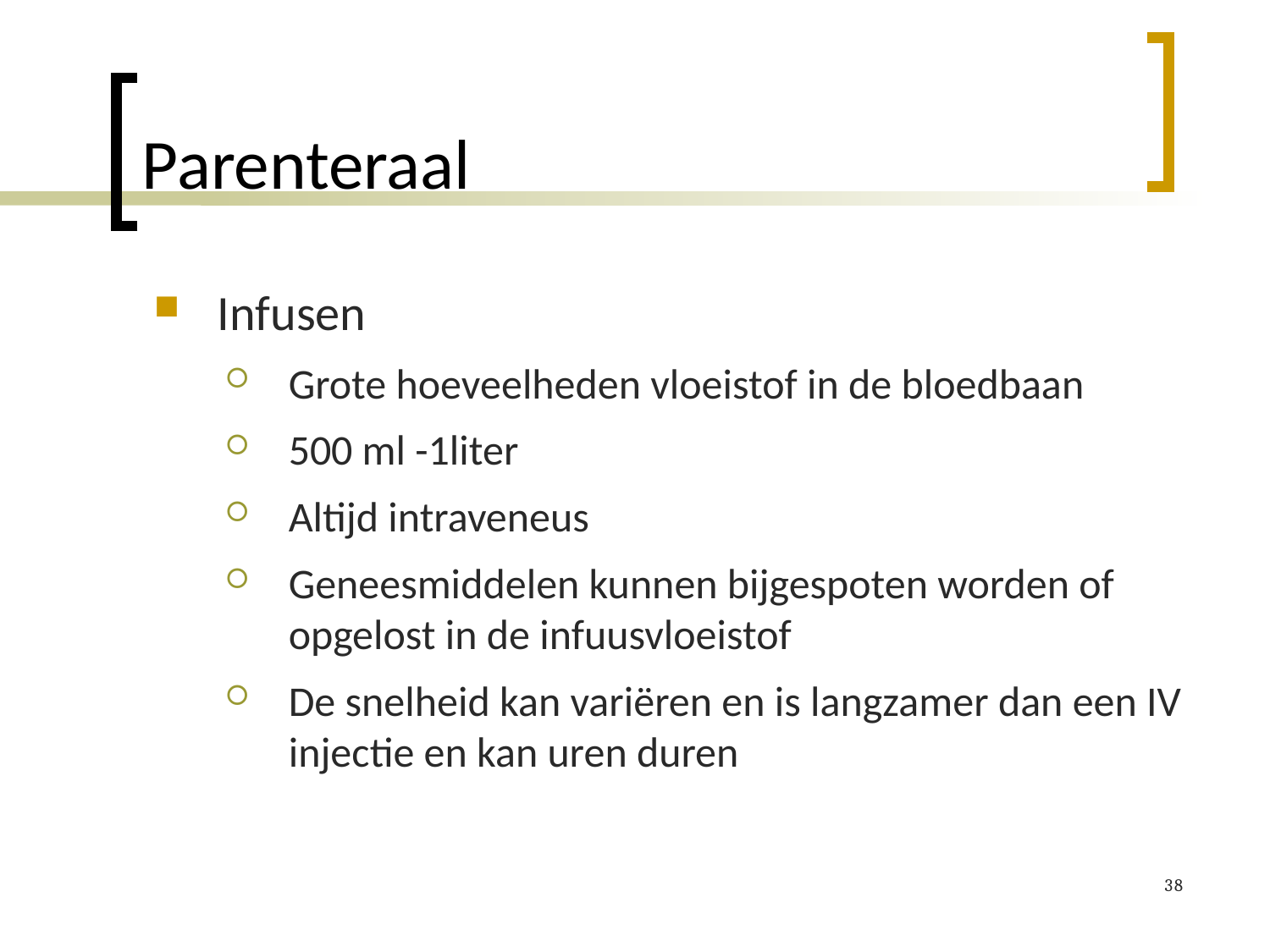

# Parenteraal
Infusen
Grote hoeveelheden vloeistof in de bloedbaan
500 ml -1liter
Altijd intraveneus
Geneesmiddelen kunnen bijgespoten worden of opgelost in de infuusvloeistof
De snelheid kan variëren en is langzamer dan een IV injectie en kan uren duren

38